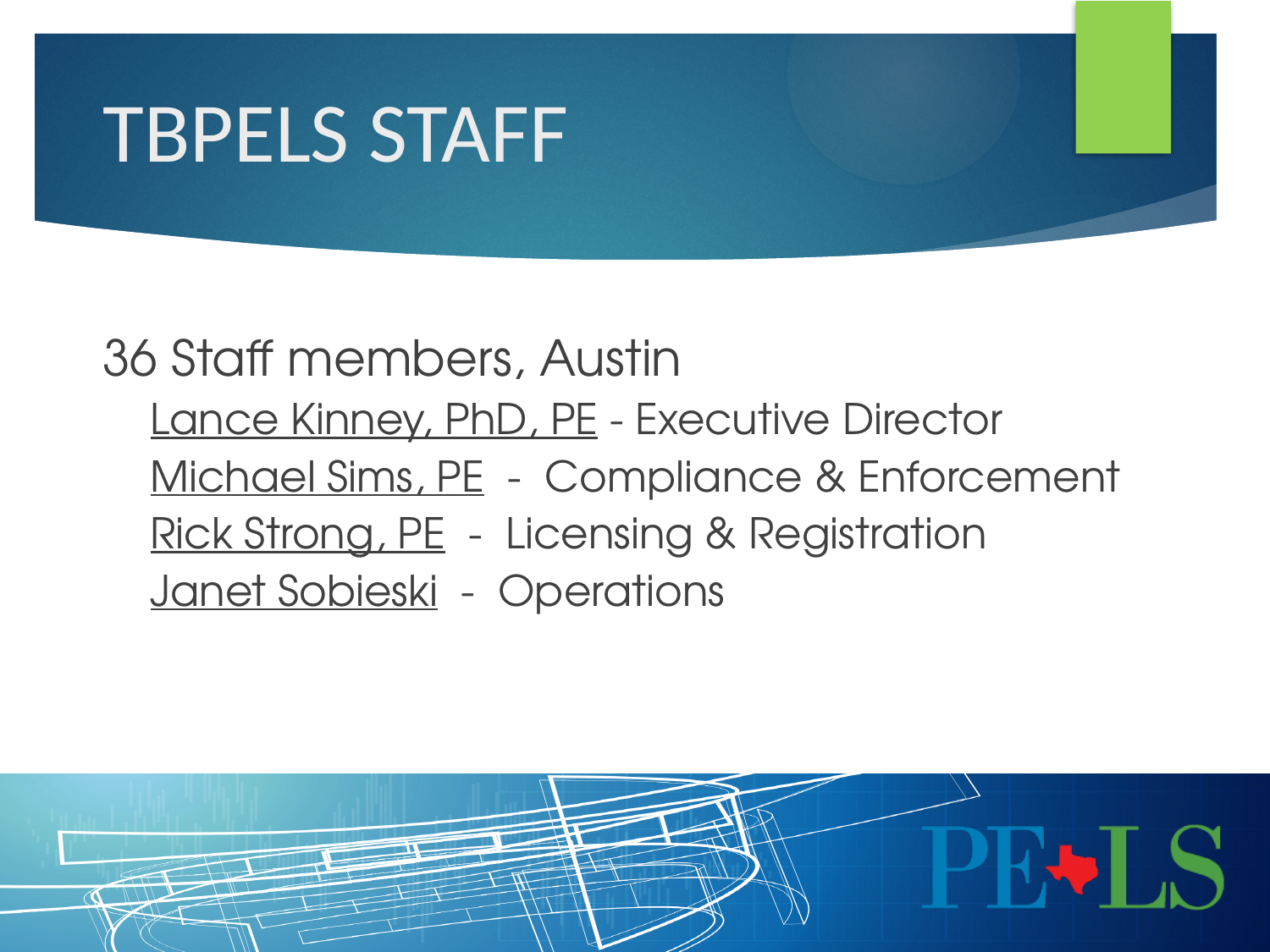

# TBPELS Staff
36 Staff members, Austin
Lance Kinney, PhD, PE - Executive Director
Michael Sims, PE  -  Compliance & Enforcement
Rick Strong, PE  -  Licensing & Registration
Janet Sobieski  -  Operations